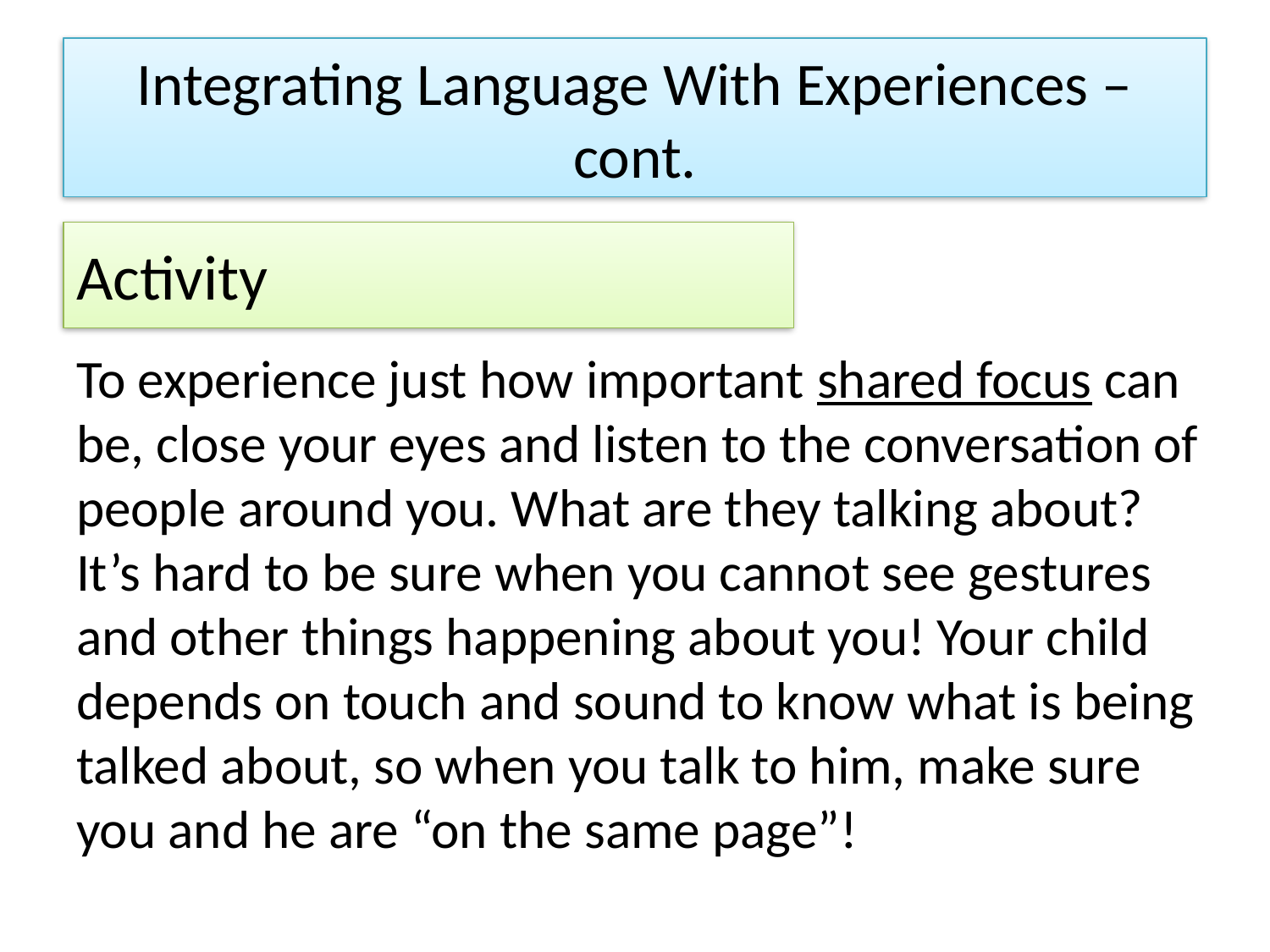

# Integrating Language With Experiences – cont.
Activity
To experience just how important shared focus can be, close your eyes and listen to the conversation of people around you. What are they talking about? It’s hard to be sure when you cannot see gestures and other things happening about you! Your child depends on touch and sound to know what is being talked about, so when you talk to him, make sure you and he are “on the same page”!